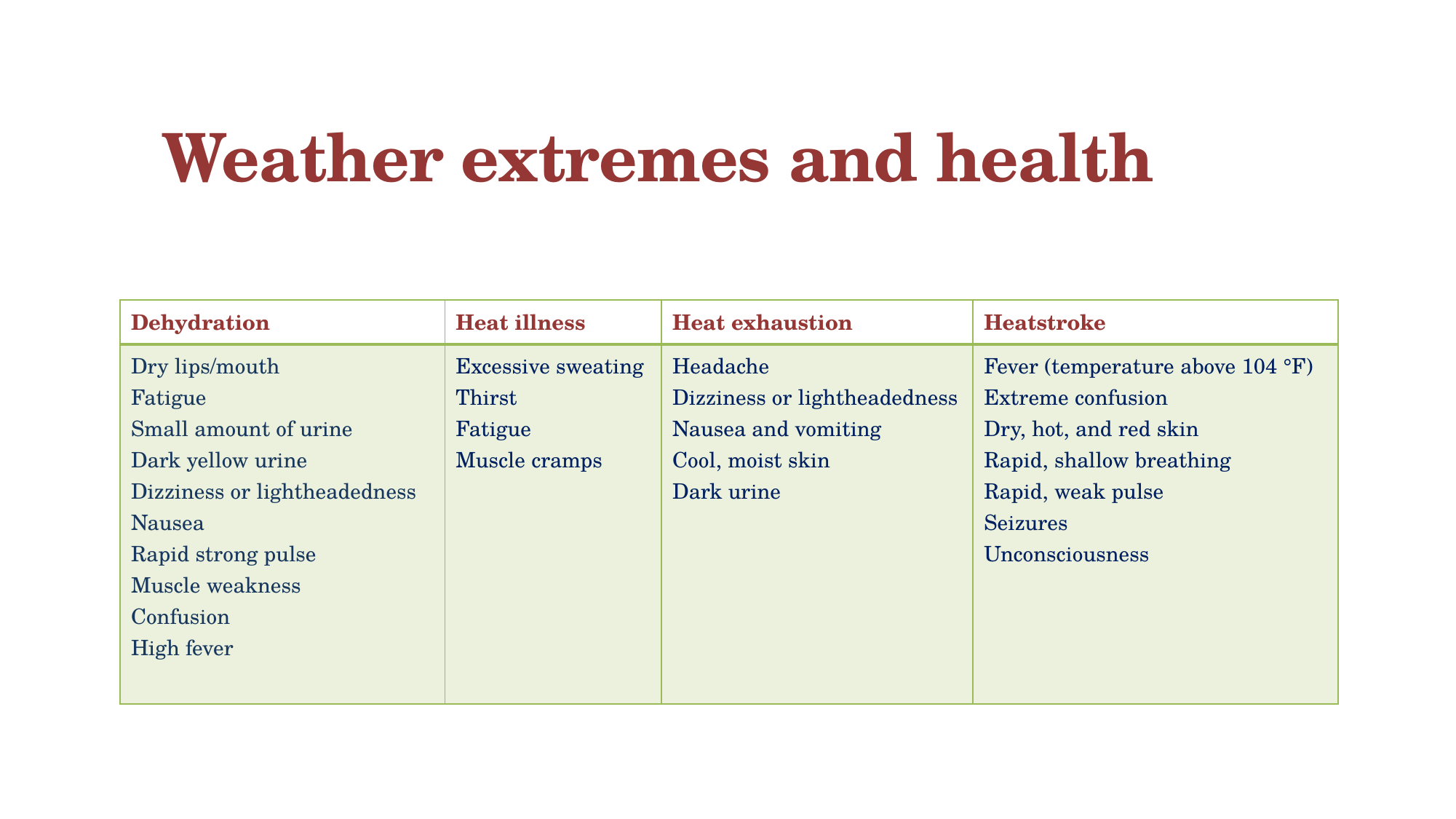

# Weather extremes and health
| Dehydration | Heat illness | Heat exhaustion | Heatstroke |
| --- | --- | --- | --- |
| Dry lips/mouth Fatigue Small amount of urine Dark yellow urine Dizziness or lightheadedness Nausea Rapid strong pulse Muscle weakness Confusion High fever | Excessive sweating Thirst Fatigue Muscle cramps | Headache Dizziness or lightheadedness Nausea and vomiting Cool, moist skin Dark urine | Fever (temperature above 104 °F) Extreme confusion Dry, hot, and red skin Rapid, shallow breathing Rapid, weak pulse Seizures Unconsciousness |
Dr. I.Echeverry_KSU_CAMS_CHS_HE_2nd3637
21